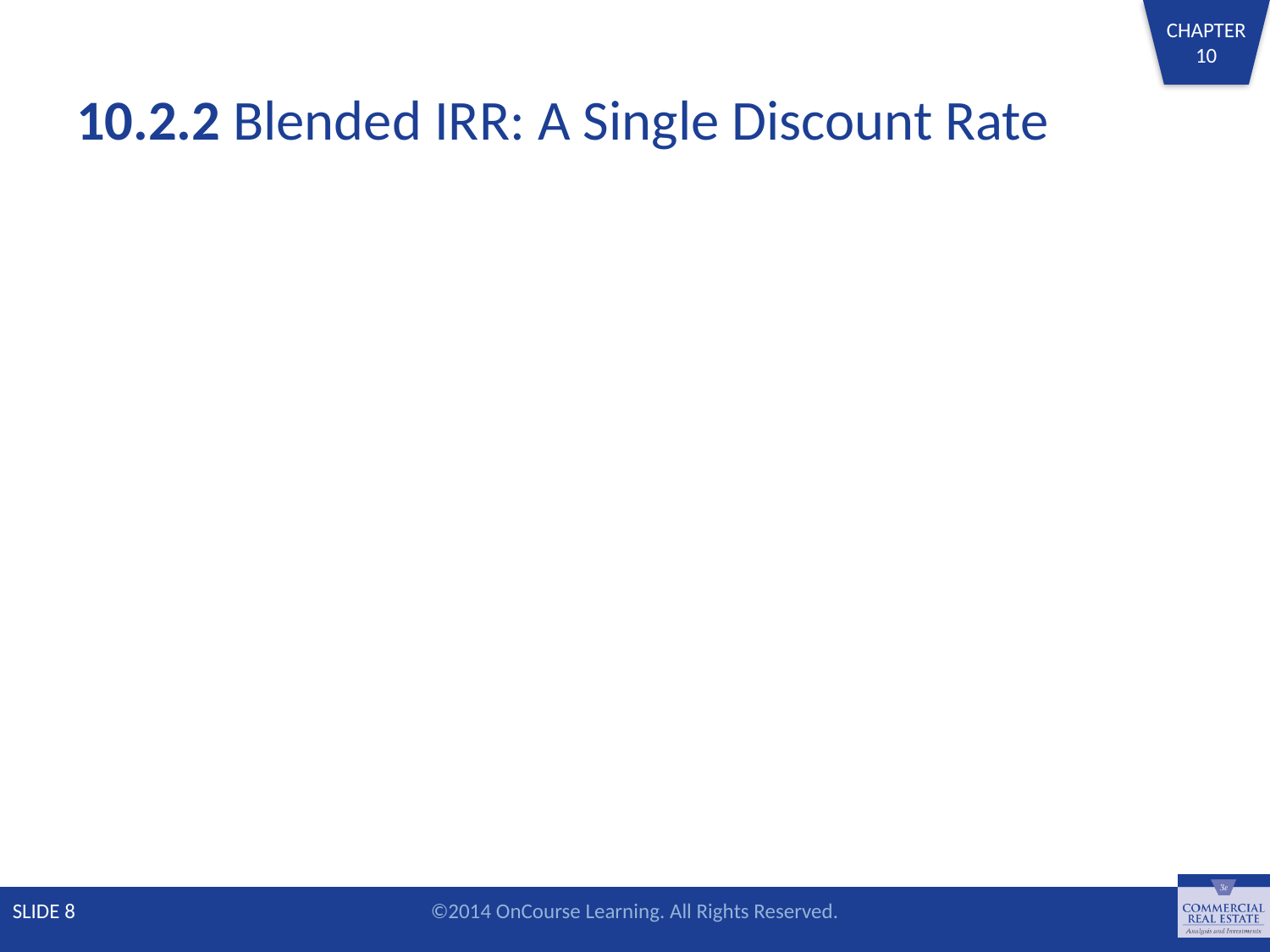

# 10.2.2 Blended IRR: A Single Discount Rate

SLIDE 8